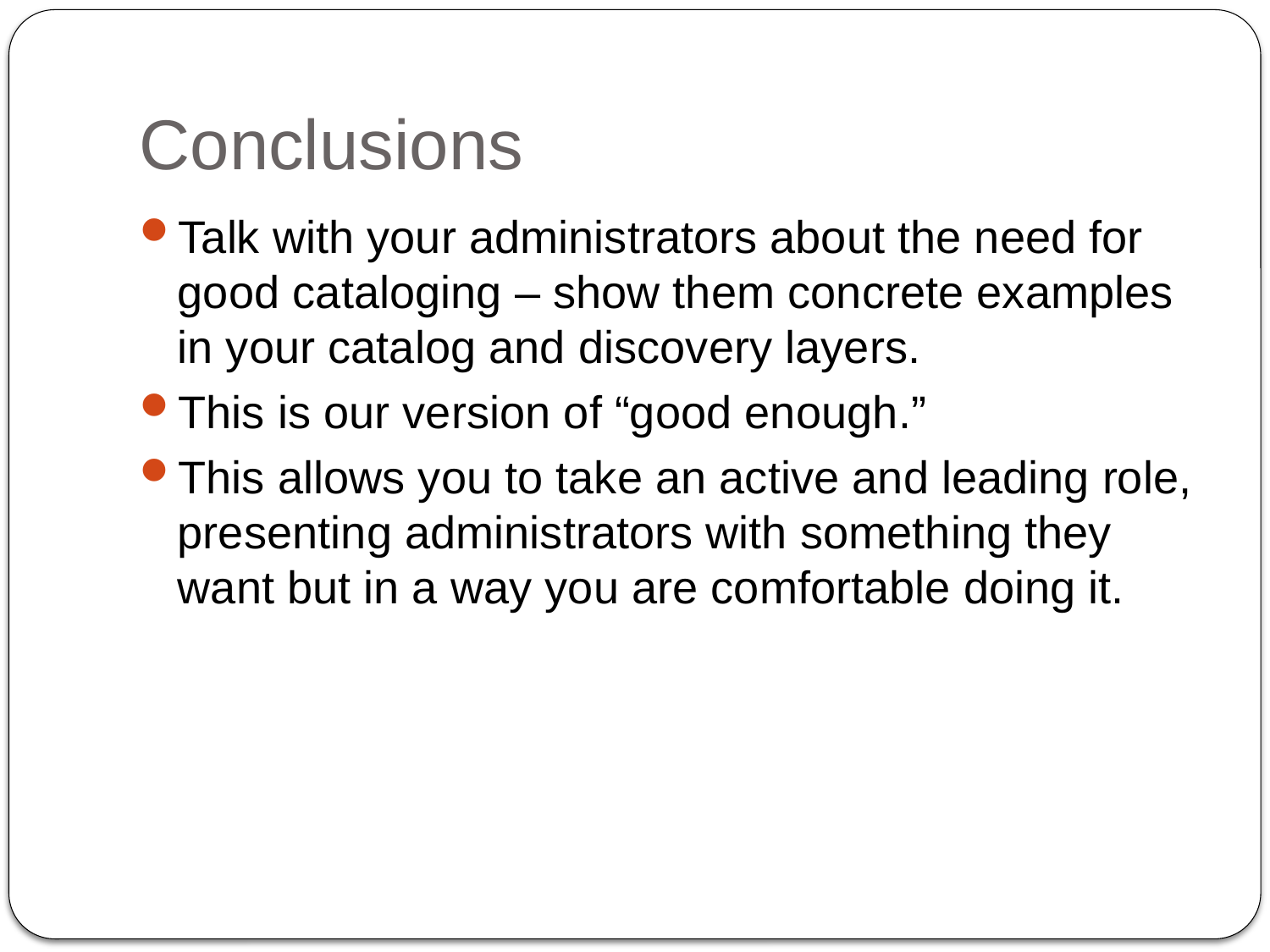

# Conclusions
Talk with your administrators about the need for good cataloging – show them concrete examples in your catalog and discovery layers.
This is our version of “good enough.”
This allows you to take an active and leading role, presenting administrators with something they want but in a way you are comfortable doing it.